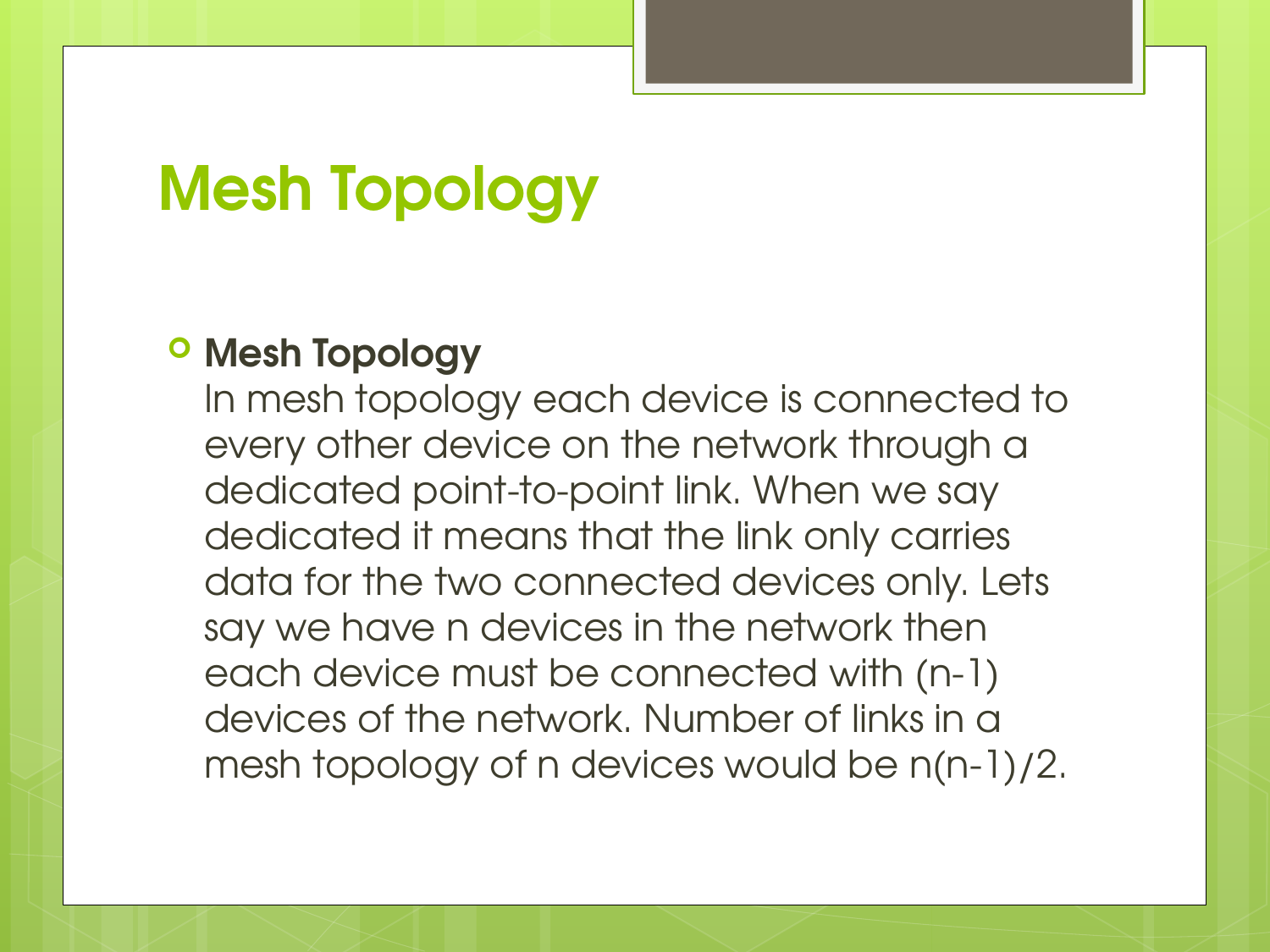

# Mesh Topology
Mesh Topology
In mesh topology each device is connected to every other device on the network through a dedicated point-to-point link. When we say dedicated it means that the link only carries data for the two connected devices only. Lets say we have n devices in the network then each device must be connected with (n-1) devices of the network. Number of links in a mesh topology of n devices would be n(n-1)/2.